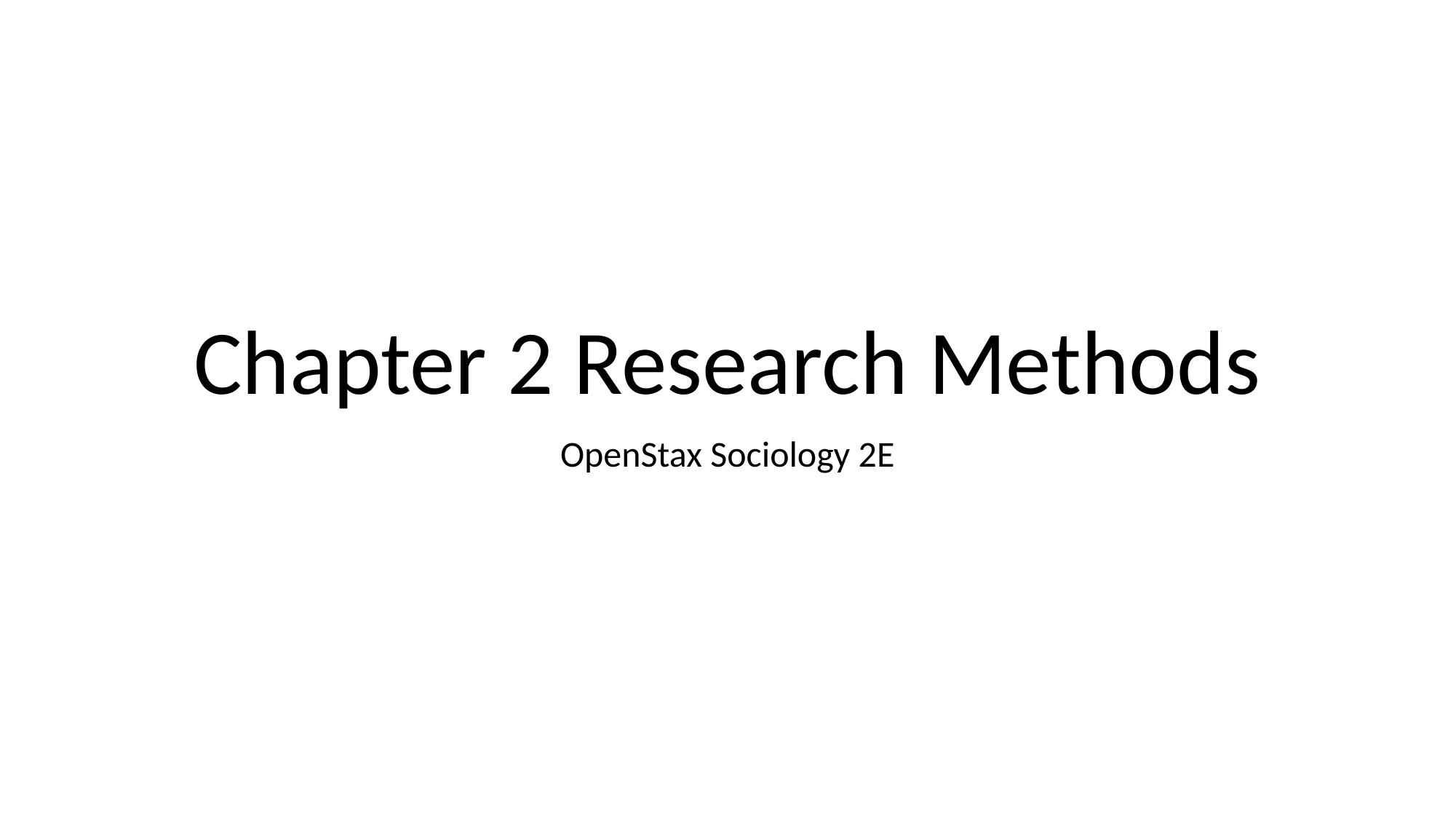

# Chapter 2 Research Methods
OpenStax Sociology 2E